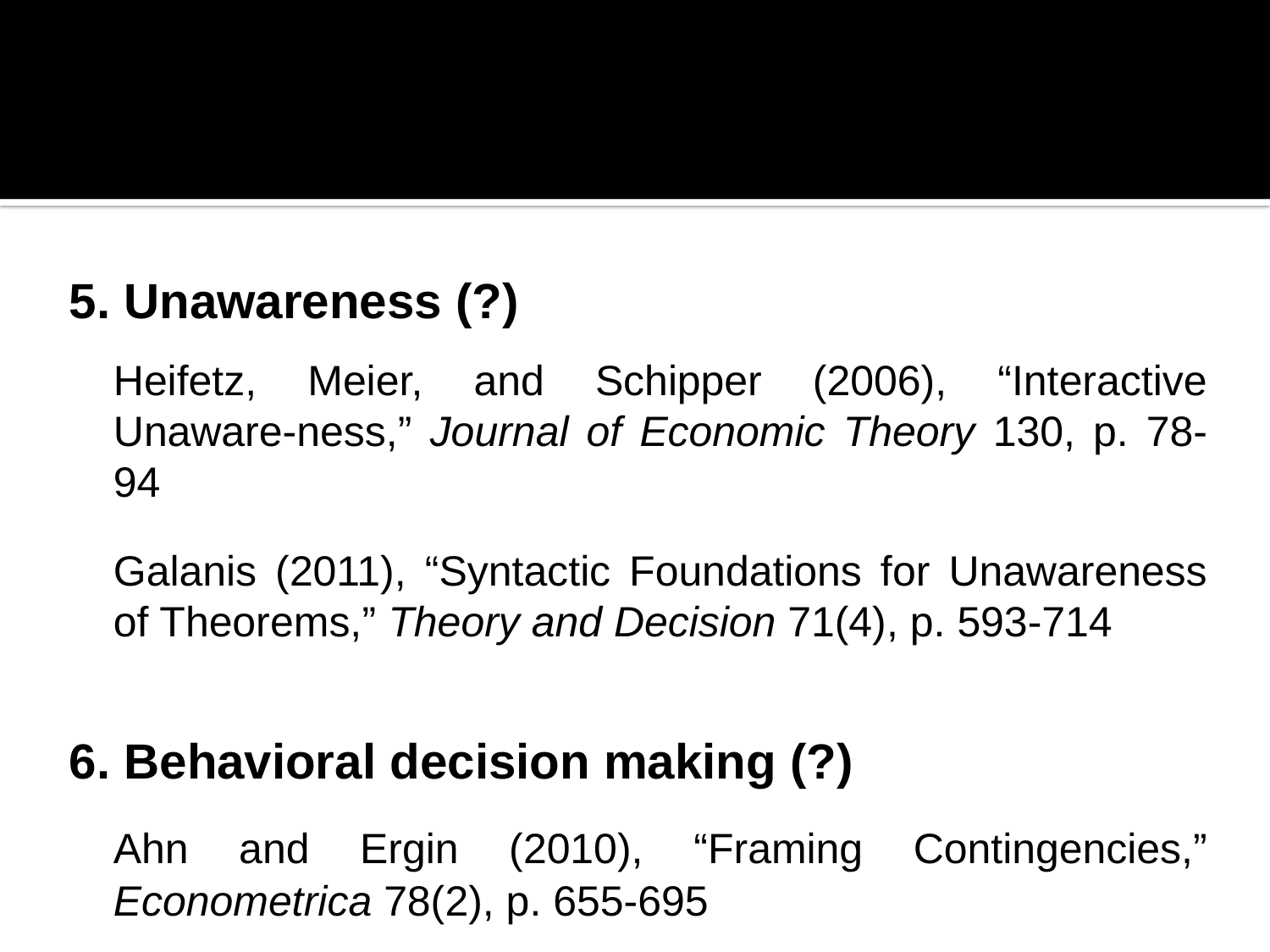

5. Unawareness (?)

	Heifetz, Meier, and Schipper (2006), “Interactive Unaware-ness,” Journal of Economic Theory 130, p. 78-94

	Galanis (2011), “Syntactic Foundations for Unawareness of Theorems,” Theory and Decision 71(4), p. 593-714

6. Behavioral decision making (?)

	Ahn and Ergin (2010), “Framing Contingencies,” Econometrica 78(2), p. 655-695